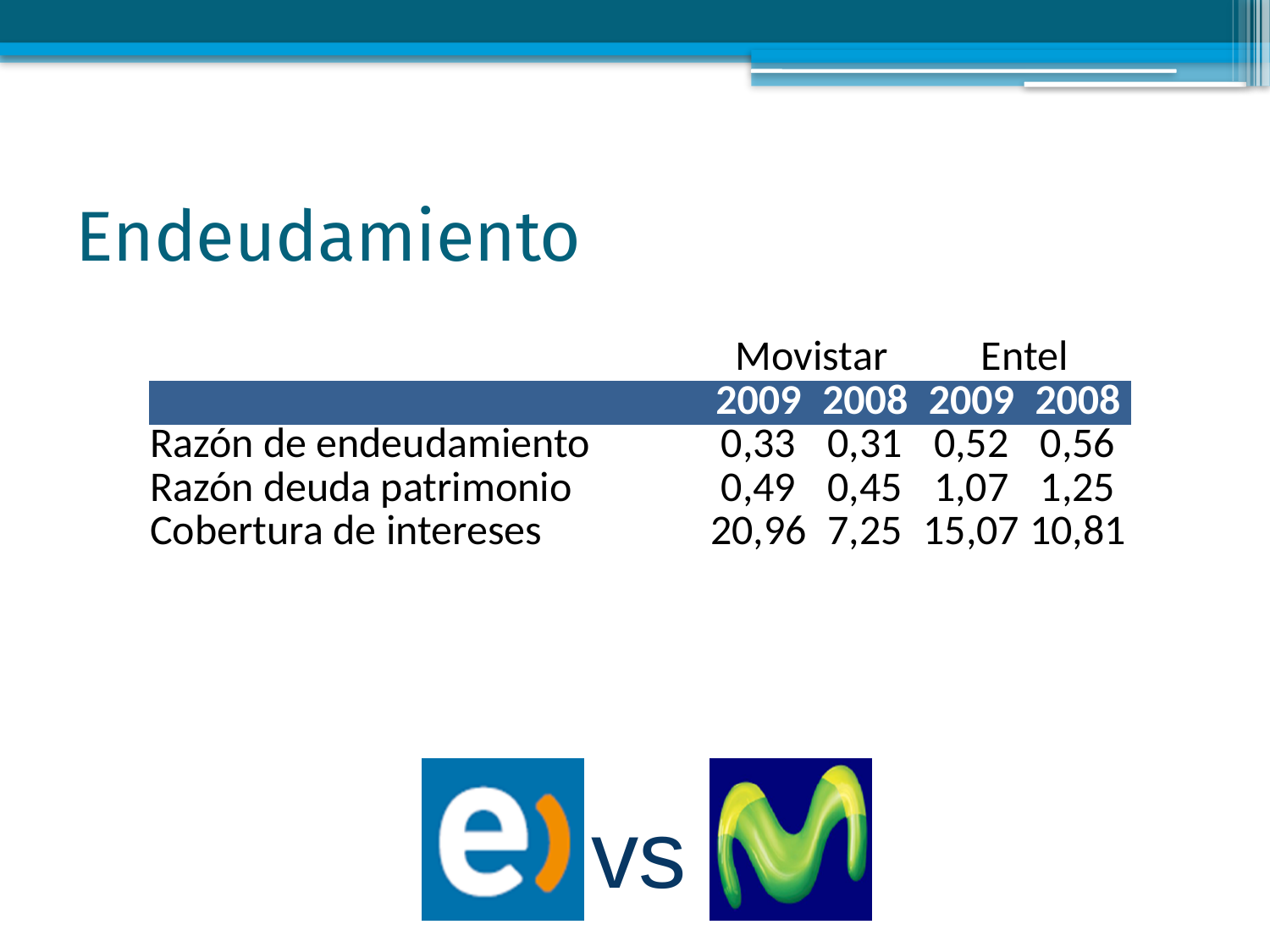

# Endeudamiento
|  | Movistar |  | Entel |  |
| --- | --- | --- | --- | --- |
|  | 2009 | 2008 | 2009 | 2008 |
| Razón de endeudamiento | 0,33 | 0,31 | 0,52 | 0,56 |
| Razón deuda patrimonio | 0,49 | 0,45 | 1,07 | 1,25 |
| Cobertura de intereses | 20,96 | 7,25 | 15,07 | 10,81 |

vs